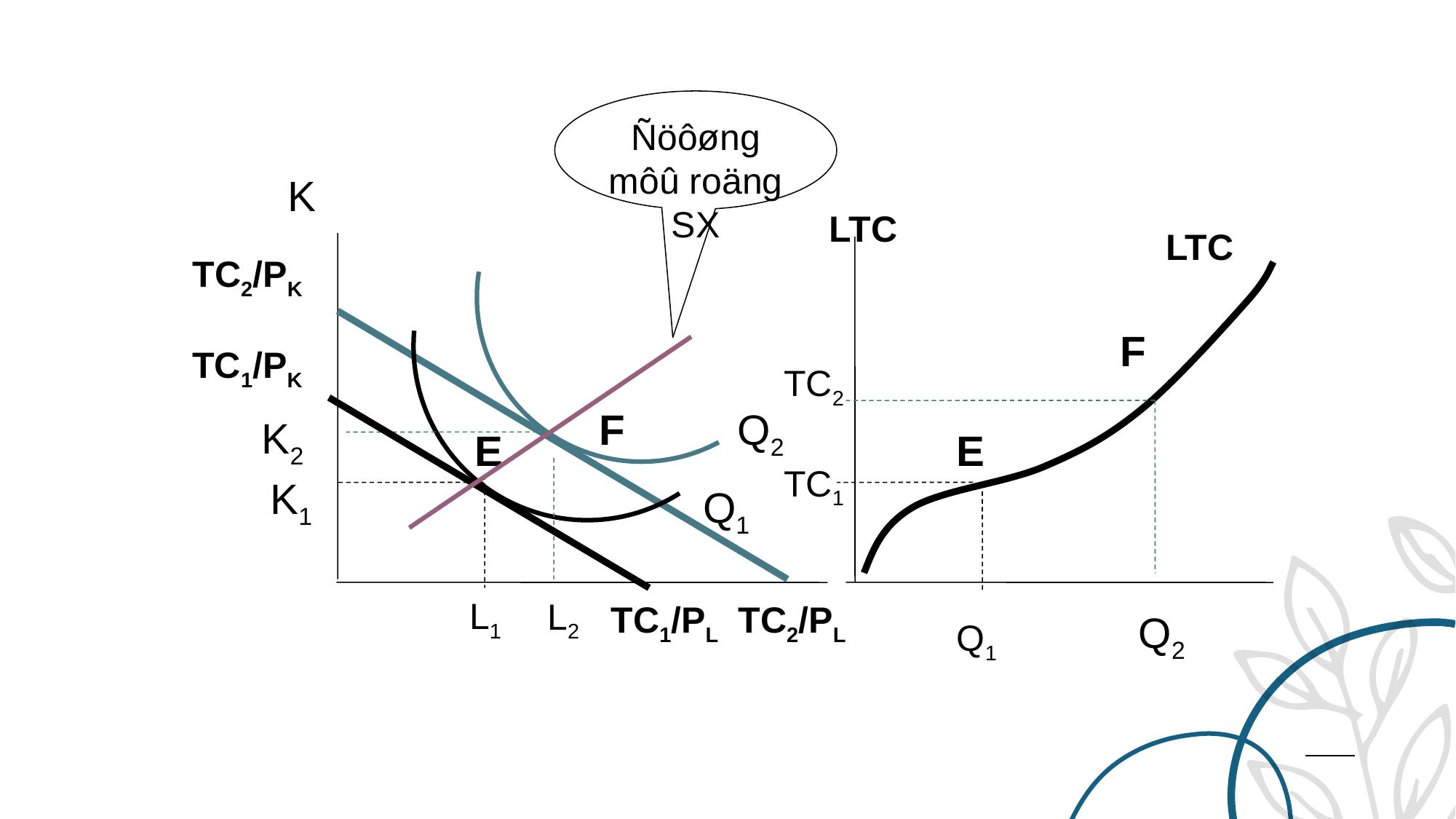

Ñöôøng môû roäng SX
K
LTC
LTC

TC2/PK

F

TC1/PK

TC2

F
Q2

K2
E
E

TC1

K1
Q1

L1
L2
TC1/PL
TC2/PL
Q2
Q1